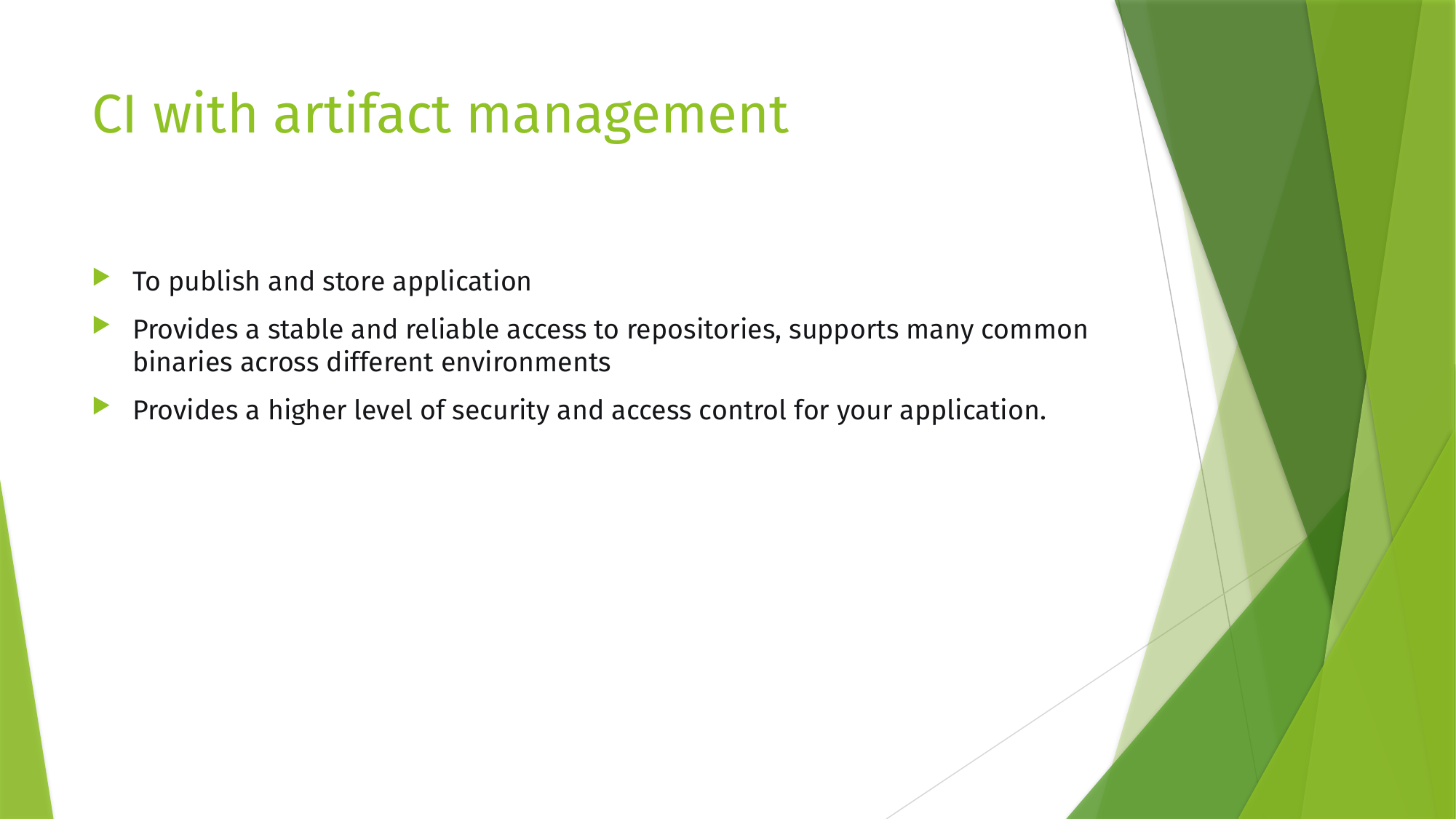

# CI with artifact management
To publish and store application
Provides a stable and reliable access to repositories, supports many common binaries across different environments
Provides a higher level of security and access control for your application.